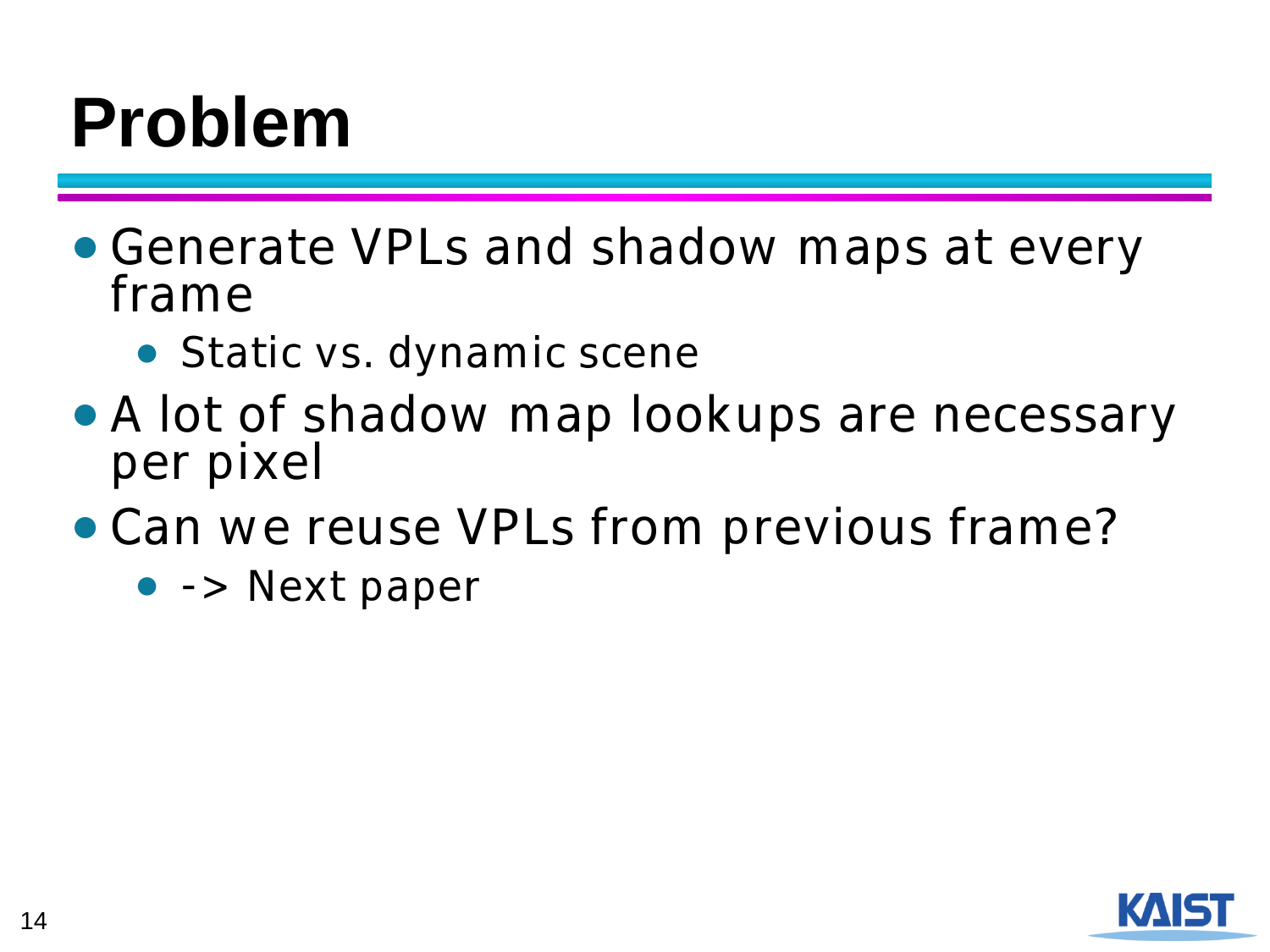

# Problem
Generate VPLs and shadow maps at every frame
Static vs. dynamic scene
A lot of shadow map lookups are necessary per pixel
Can we reuse VPLs from previous frame?
-> Next paper